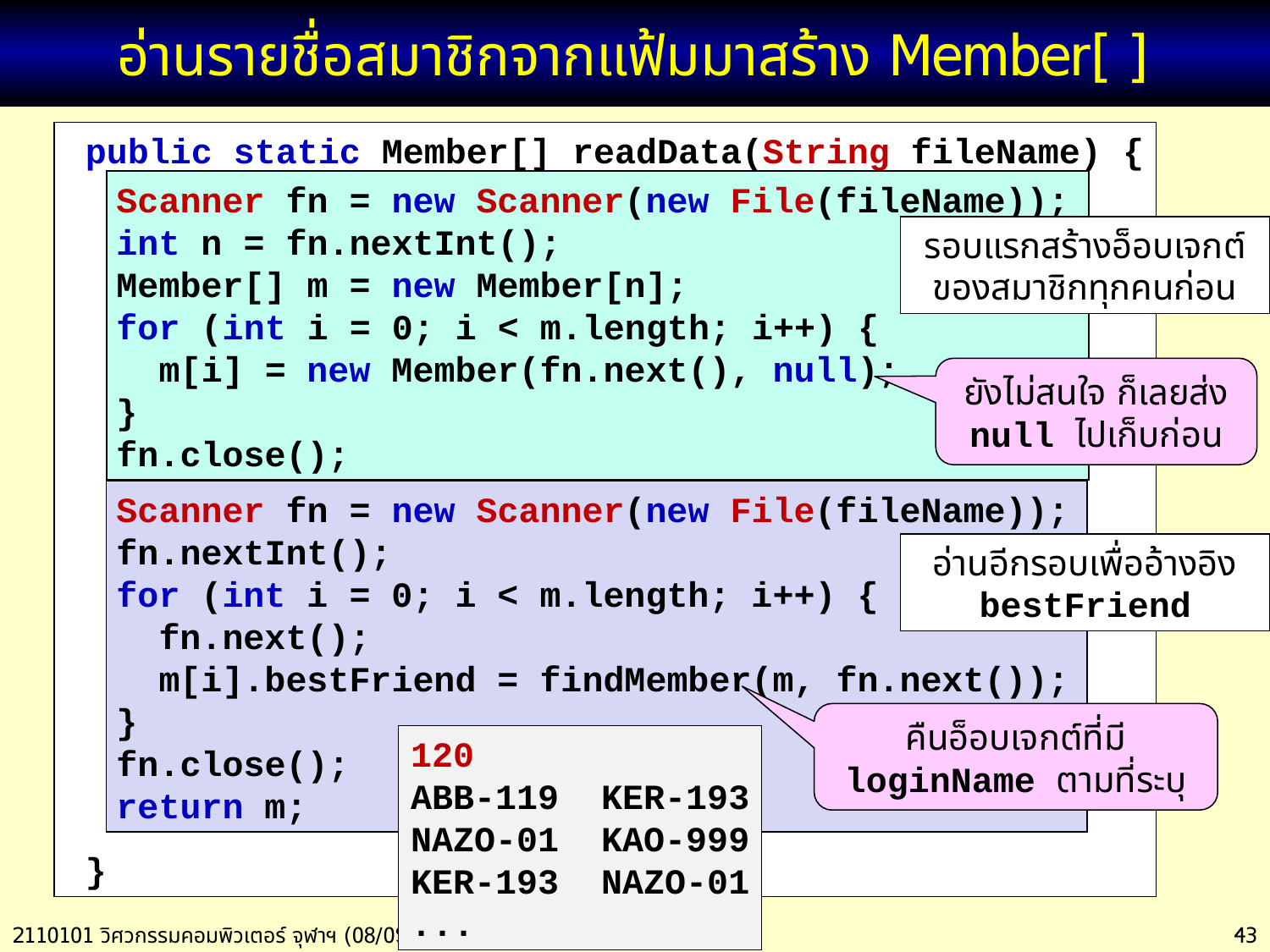

# อ่านรายชื่อสมาชิกจากแฟ้มมาสร้าง Member[ ]
 public static Member[] readData(String fileName) {

 }
Scanner fn = new Scanner(new File(fileName));
int n = fn.nextInt();
Member[] m = new Member[n];
for (int i = 0; i < m.length; i++) {
  m[i] = new Member(fn.next(), null);
}
fn.close();
รอบแรกสร้างอ็อบเจกต์ของสมาชิกทุกคนก่อน
ยังไม่สนใจ ก็เลยส่ง null ไปเก็บก่อน
Scanner fn = new Scanner(new File(fileName));
fn.nextInt();
for (int i = 0; i < m.length; i++) {
  fn.next();
  m[i].bestFriend = findMember(m, fn.next());
}
fn.close();
return m;
อ่านอีกรอบเพื่ออ้างอิง bestFriend
คืนอ็อบเจกต์ที่มี loginName ตามที่ระบุ
120
ABB-119  KER-193
NAZO-01  KAO-999
KER-193  NAZO-01
...